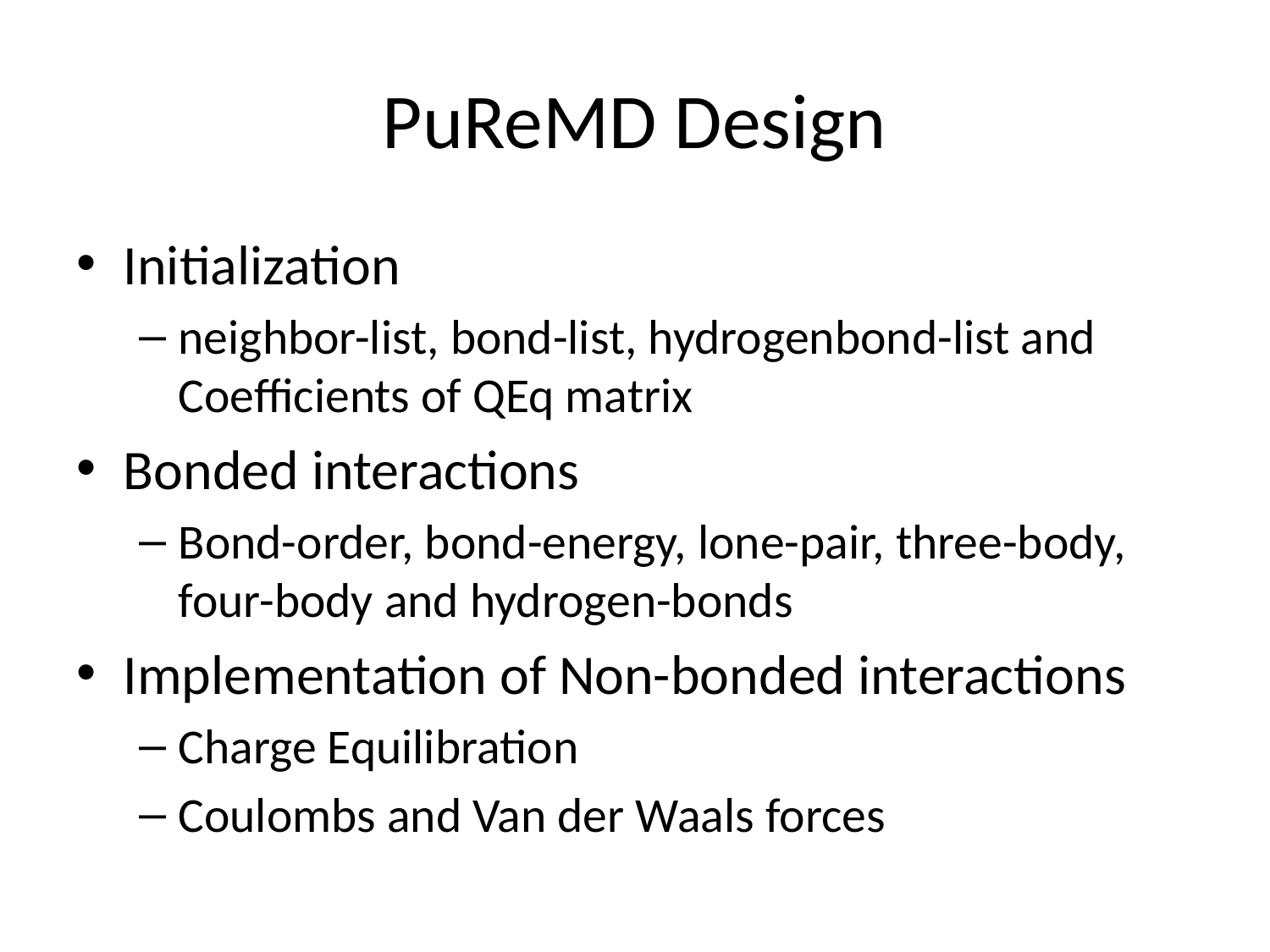

# PuReMD Design
Initialization
neighbor-list, bond-list, hydrogenbond-list and Coefficients of QEq matrix
Bonded interactions
Bond-order, bond-energy, lone-pair, three-body, four-body and hydrogen-bonds
Implementation of Non-bonded interactions
Charge Equilibration
Coulombs and Van der Waals forces